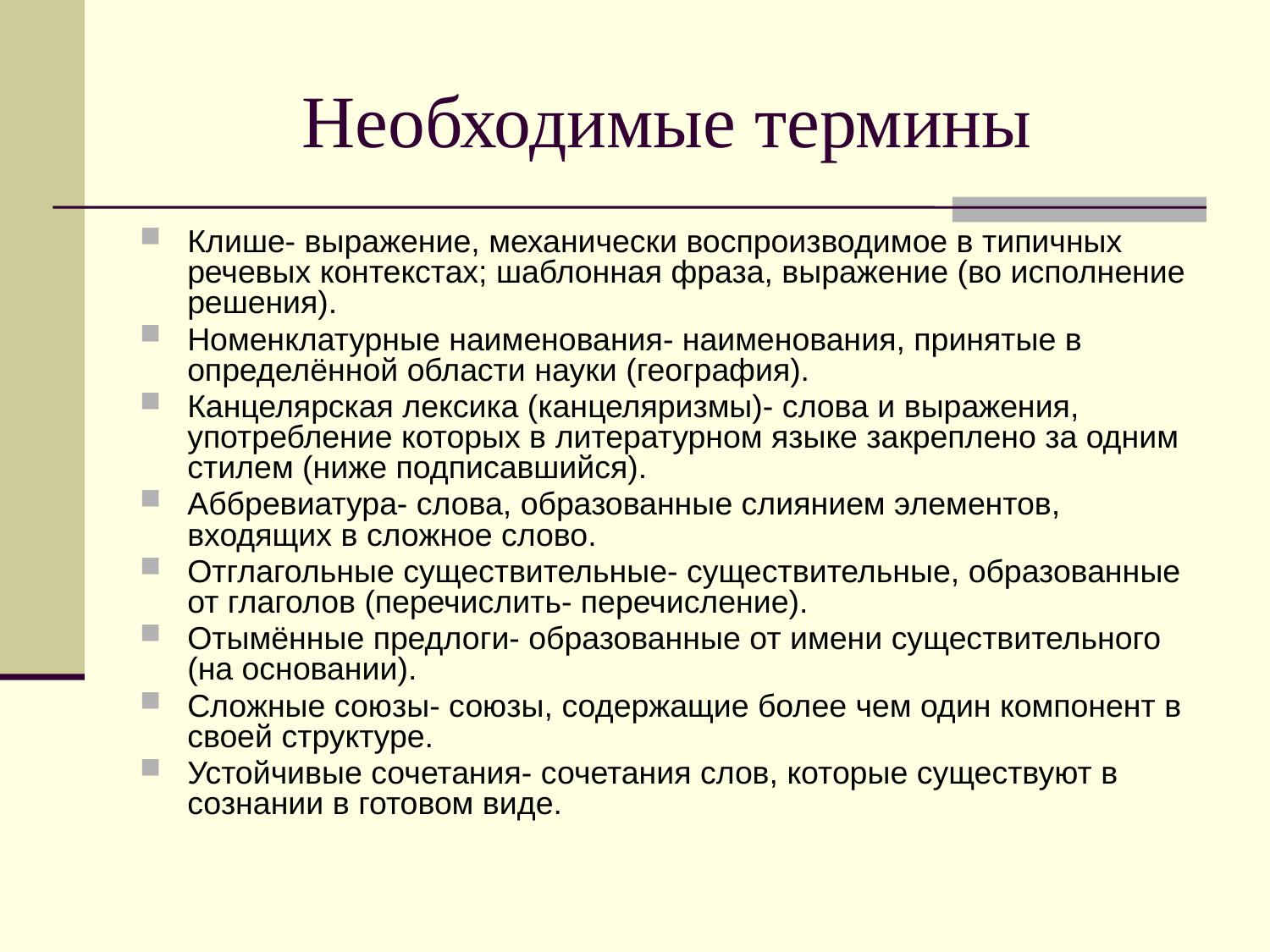

# Необходимые термины
Клише- выражение, механически воспроизводимое в типичных речевых контекстах; шаблонная фраза, выражение (во исполнение решения).
Номенклатурные наименования- наименования, принятые в определённой области науки (география).
Канцелярская лексика (канцеляризмы)- слова и выражения, употребление которых в литературном языке закреплено за одним стилем (ниже подписавшийся).
Аббревиатура- слова, образованные слиянием элементов, входящих в сложное слово.
Отглагольные существительные- существительные, образованные от глаголов (перечислить- перечисление).
Отымённые предлоги- образованные от имени существительного (на основании).
Сложные союзы- союзы, содержащие более чем один компонент в своей структуре.
Устойчивые сочетания- сочетания слов, которые существуют в сознании в готовом виде.